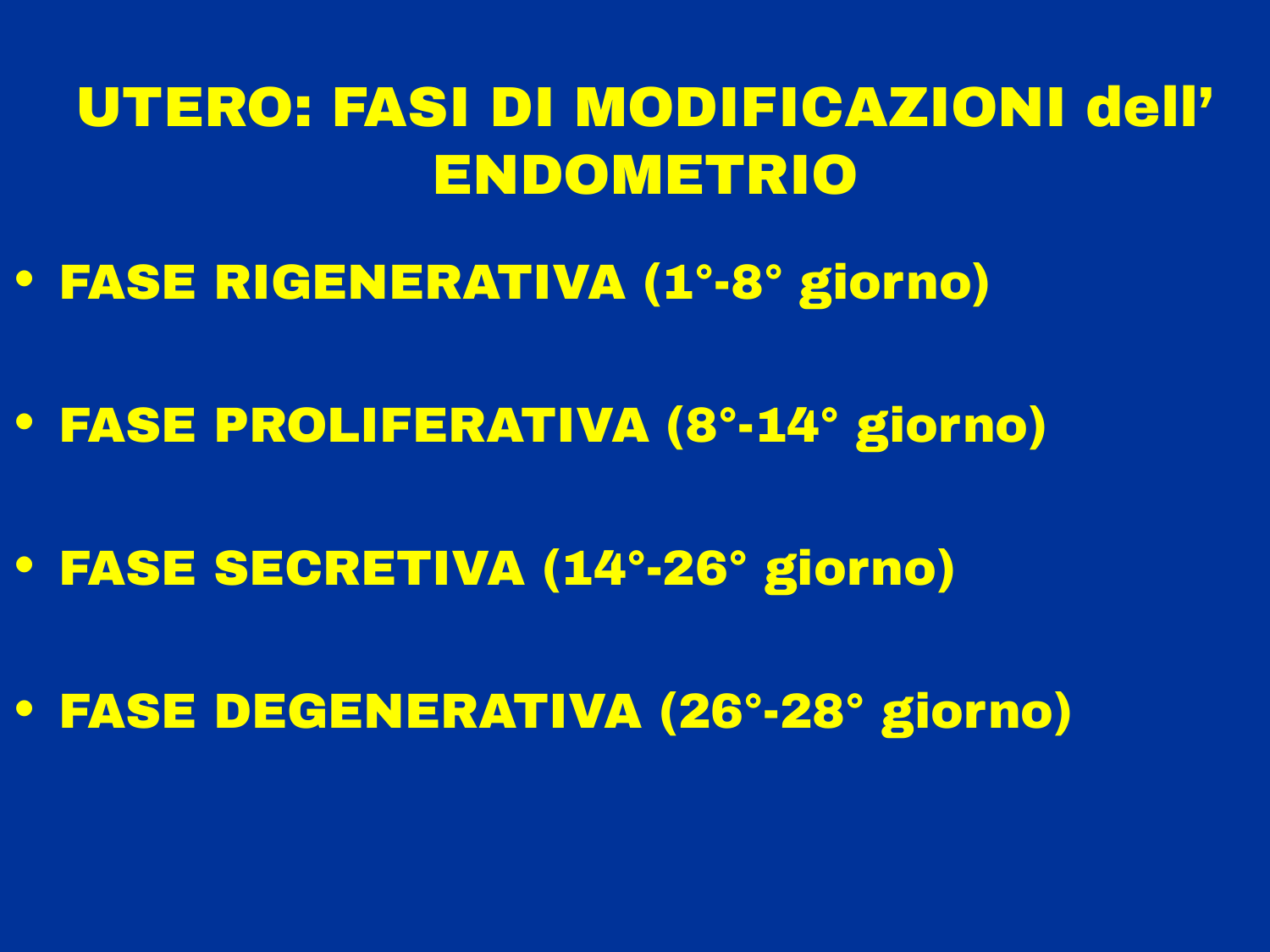

# UTERO: FASI DI MODIFICAZIONI dell’ ENDOMETRIO
FASE RIGENERATIVA (1°-8° giorno)

FASE PROLIFERATIVA (8°-14° giorno)

FASE SECRETIVA (14°-26° giorno)

FASE DEGENERATIVA (26°-28° giorno)